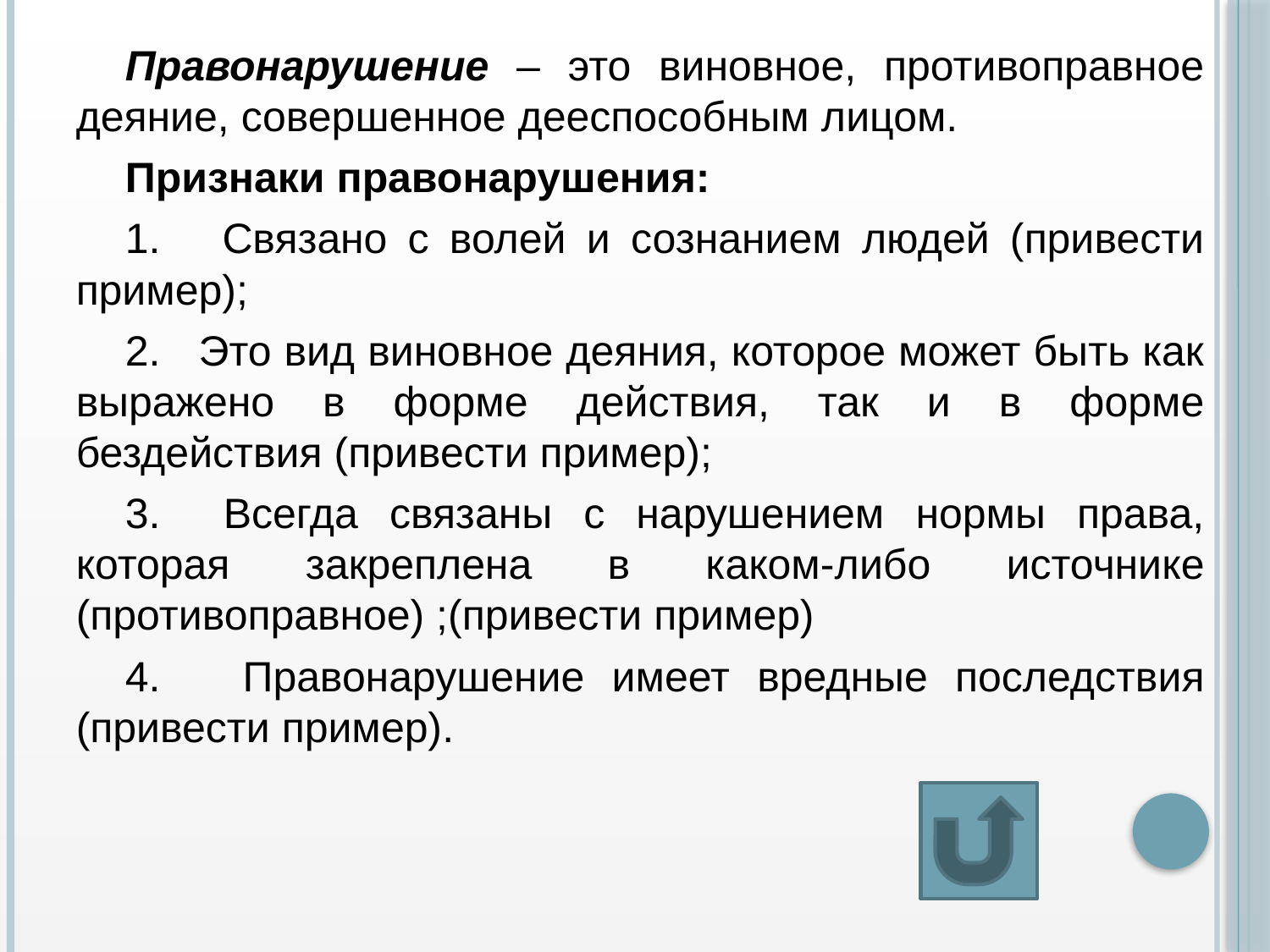

Правонарушение – это виновное, противоправное деяние, совершенное дееспособным лицом.
Признаки правонарушения:
1.   Связано с волей и сознанием людей (привести пример);
2.   Это вид виновное деяния, которое может быть как выражено в форме действия, так и в форме бездействия (привести пример);
3.  Всегда связаны с нарушением нормы права, которая закреплена в каком-либо источнике (противоправное) ;(привести пример)
4.   Правонарушение имеет вредные последствия (привести пример).